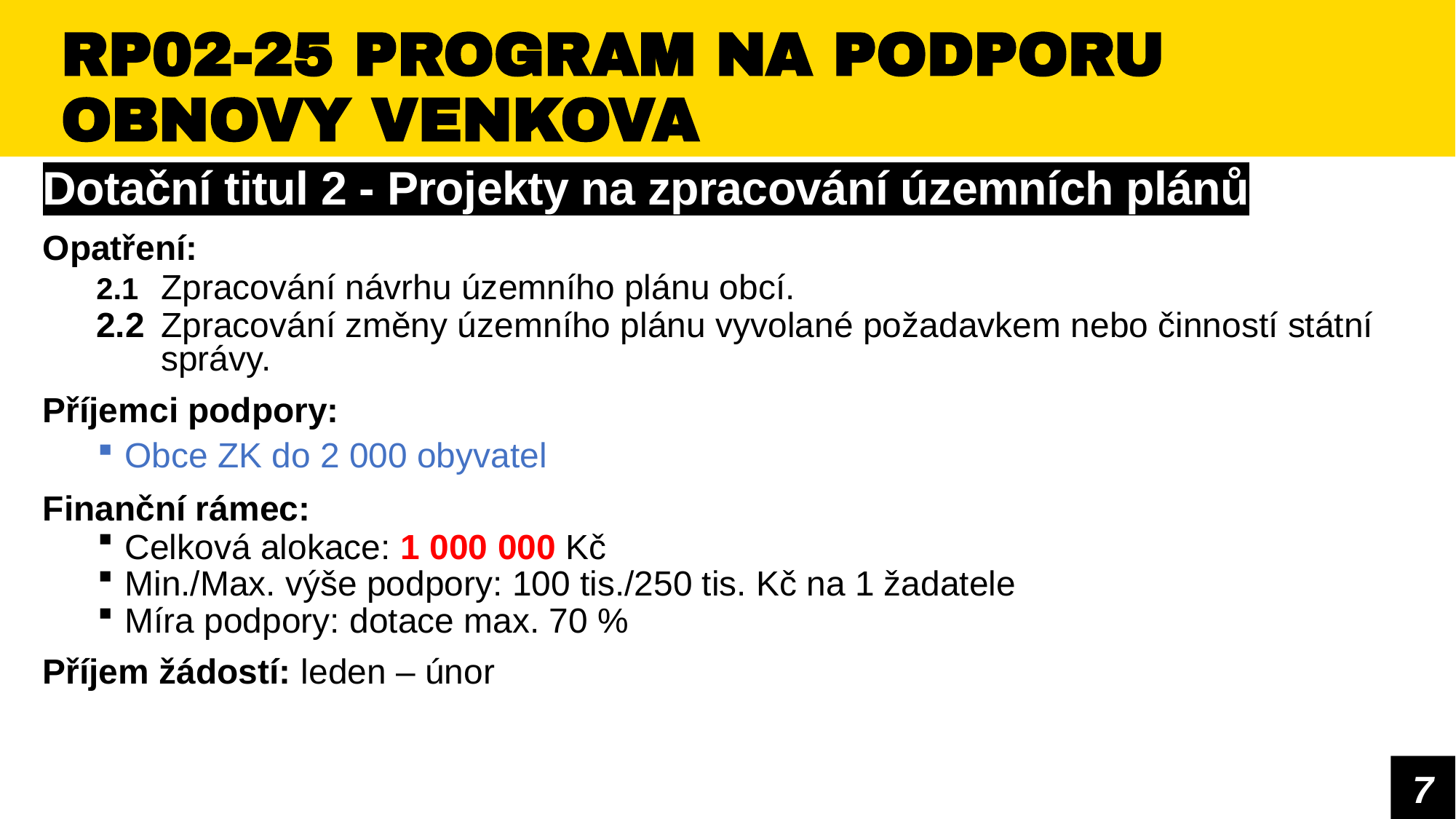

# RP02-25 PROGRAM NA PODPORU OBNOVY VENKOVA
Dotační titul 2 - Projekty na zpracování územních plánů
Opatření:
2.1	Zpracování návrhu územního plánu obcí.
2.2	Zpracování změny územního plánu vyvolané požadavkem nebo činností státní správy.
Příjemci podpory:
Obce ZK do 2 000 obyvatel
Finanční rámec:
Celková alokace: 1 000 000 Kč
Min./Max. výše podpory: 100 tis./250 tis. Kč na 1 žadatele
Míra podpory: dotace max. 70 %
Příjem žádostí: leden – únor

7